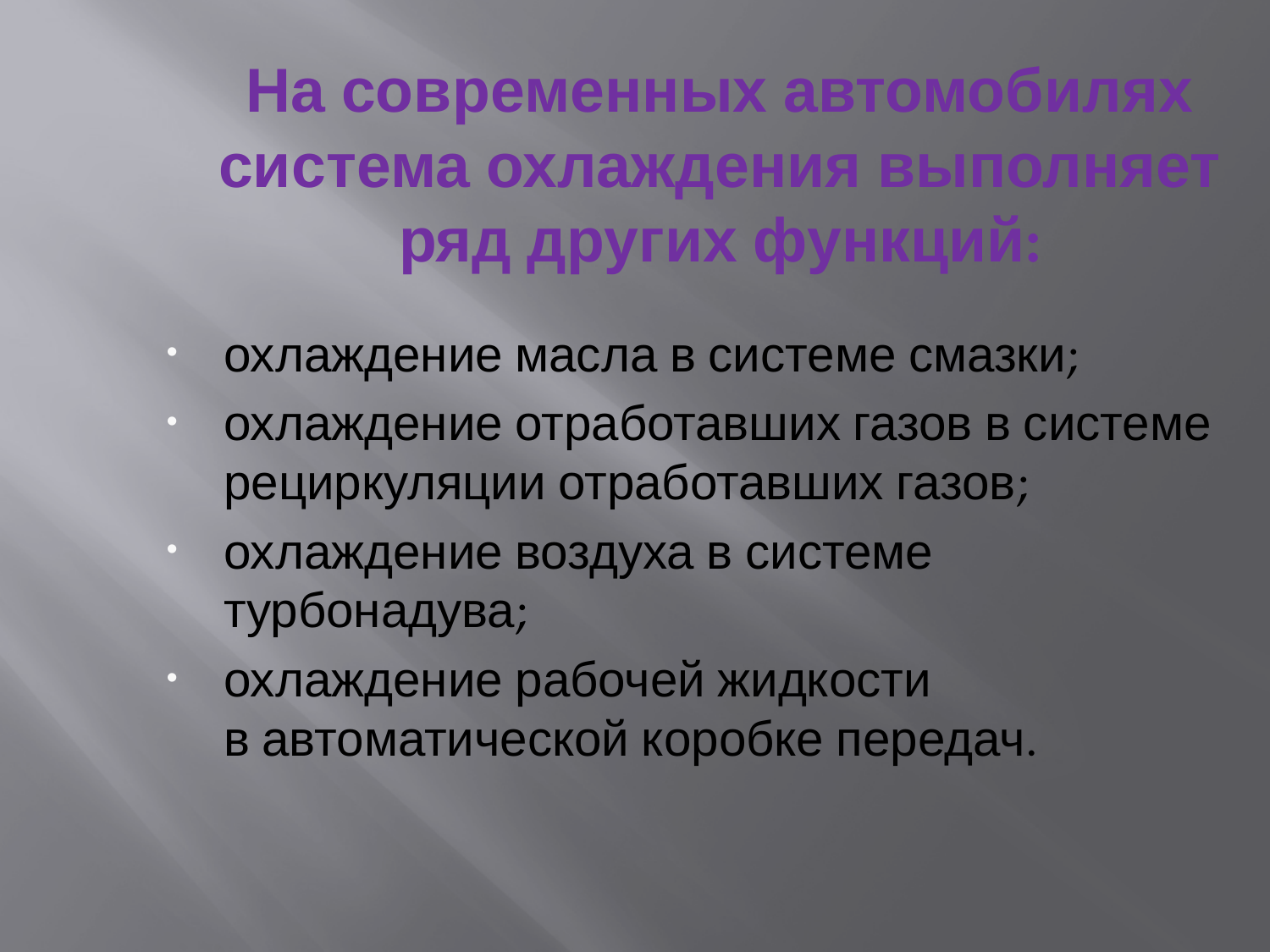

# На современных автомобилях система охлаждения выполняет ряд других функций:
охлаждение масла в системе смазки;
охлаждение отработавших газов в системе рециркуляции отработавших газов;
охлаждение воздуха в системе турбонадува;
охлаждение рабочей жидкости в автоматической коробке передач.